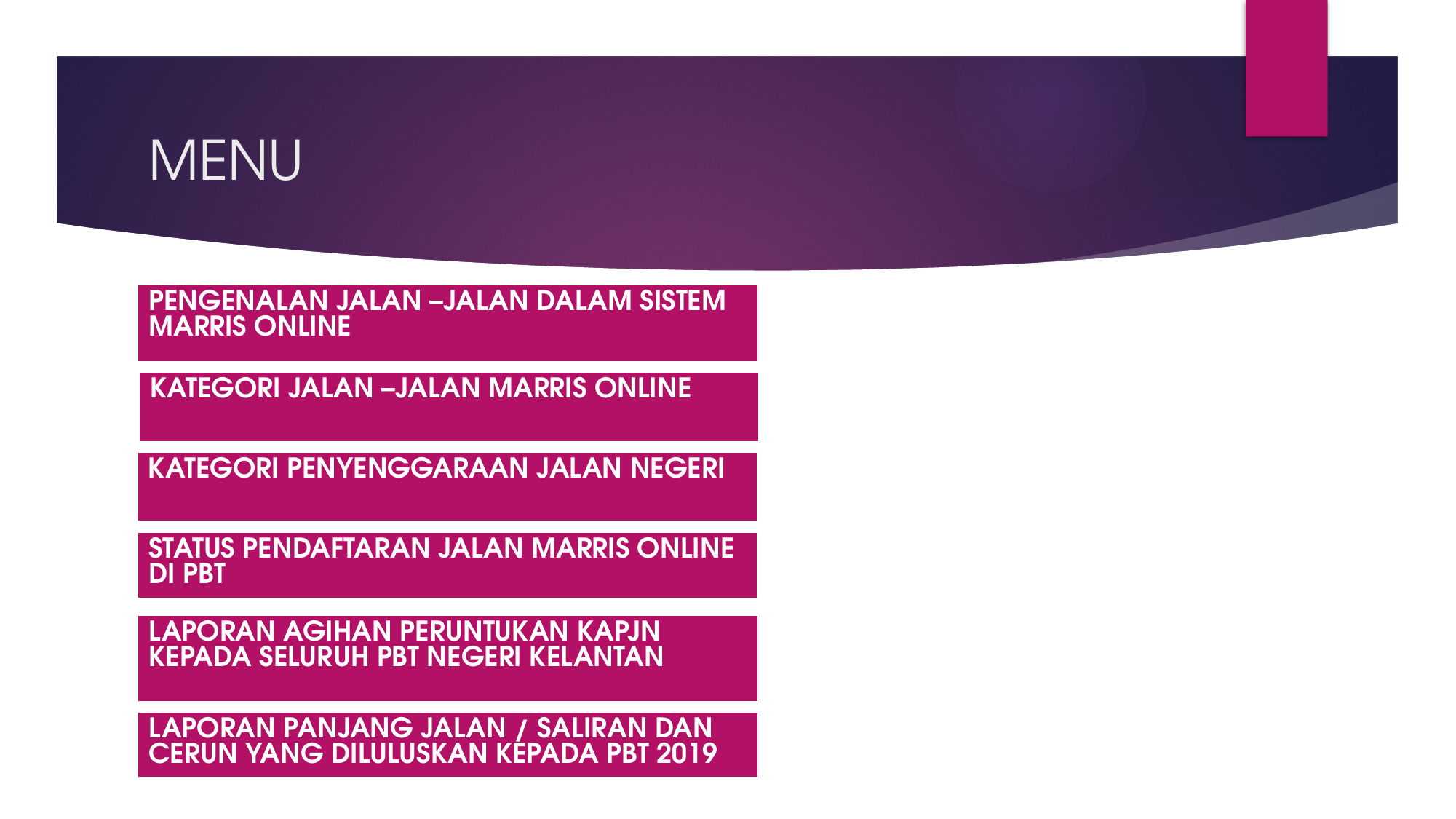

# MENU
| PENGENALAN JALAN –JALAN DALAM SISTEM MARRIS ONLINE |
| --- |
| KATEGORI JALAN –JALAN MARRIS ONLINE |
| --- |
| KATEGORI PENYENGGARAAN JALAN NEGERI |
| --- |
| STATUS PENDAFTARAN JALAN MARRIS ONLINE DI PBT |
| --- |
| LAPORAN AGIHAN PERUNTUKAN KAPJN KEPADA SELURUH PBT NEGERI KELANTAN |
| --- |
| LAPORAN PANJANG JALAN / SALIRAN DAN CERUN YANG DILULUSKAN KEPADA PBT 2019 |
| --- |